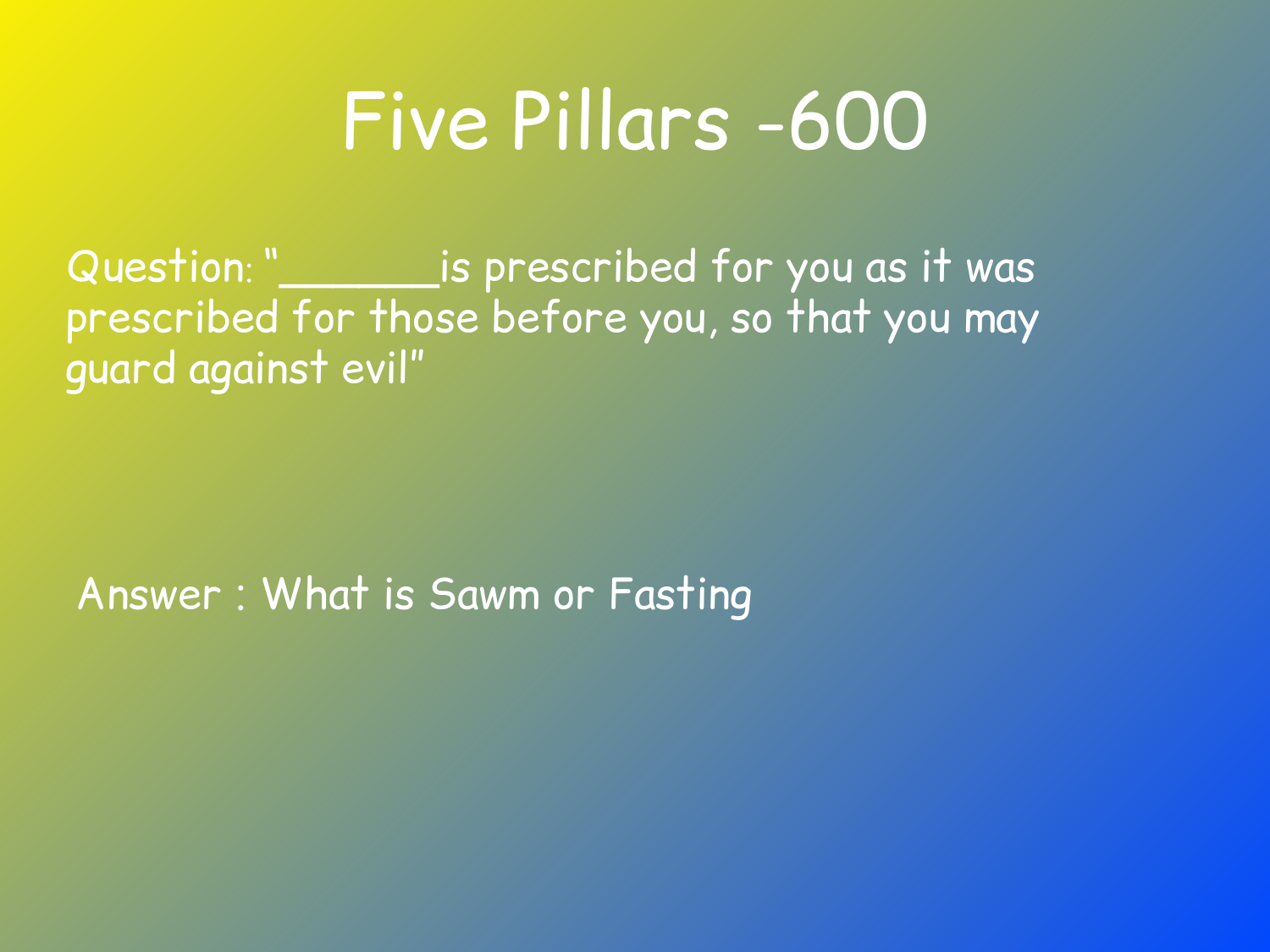

# Five Pillars -600
Question: “______is prescribed for you as it was prescribed for those before you, so that you may guard against evil”

Answer : What is Sawm or Fasting